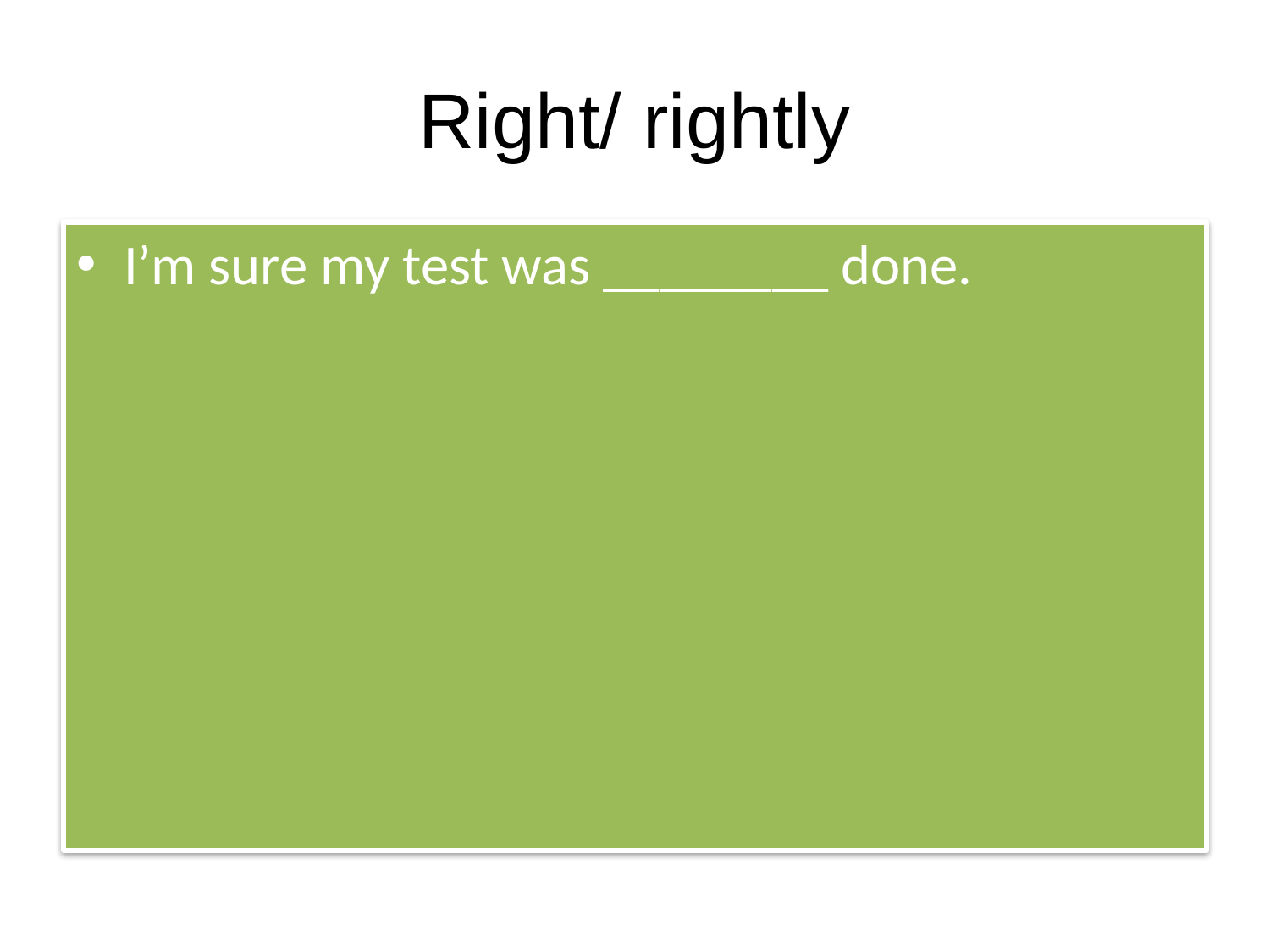

# Right/ rightly
I’m sure my test was ________ done.